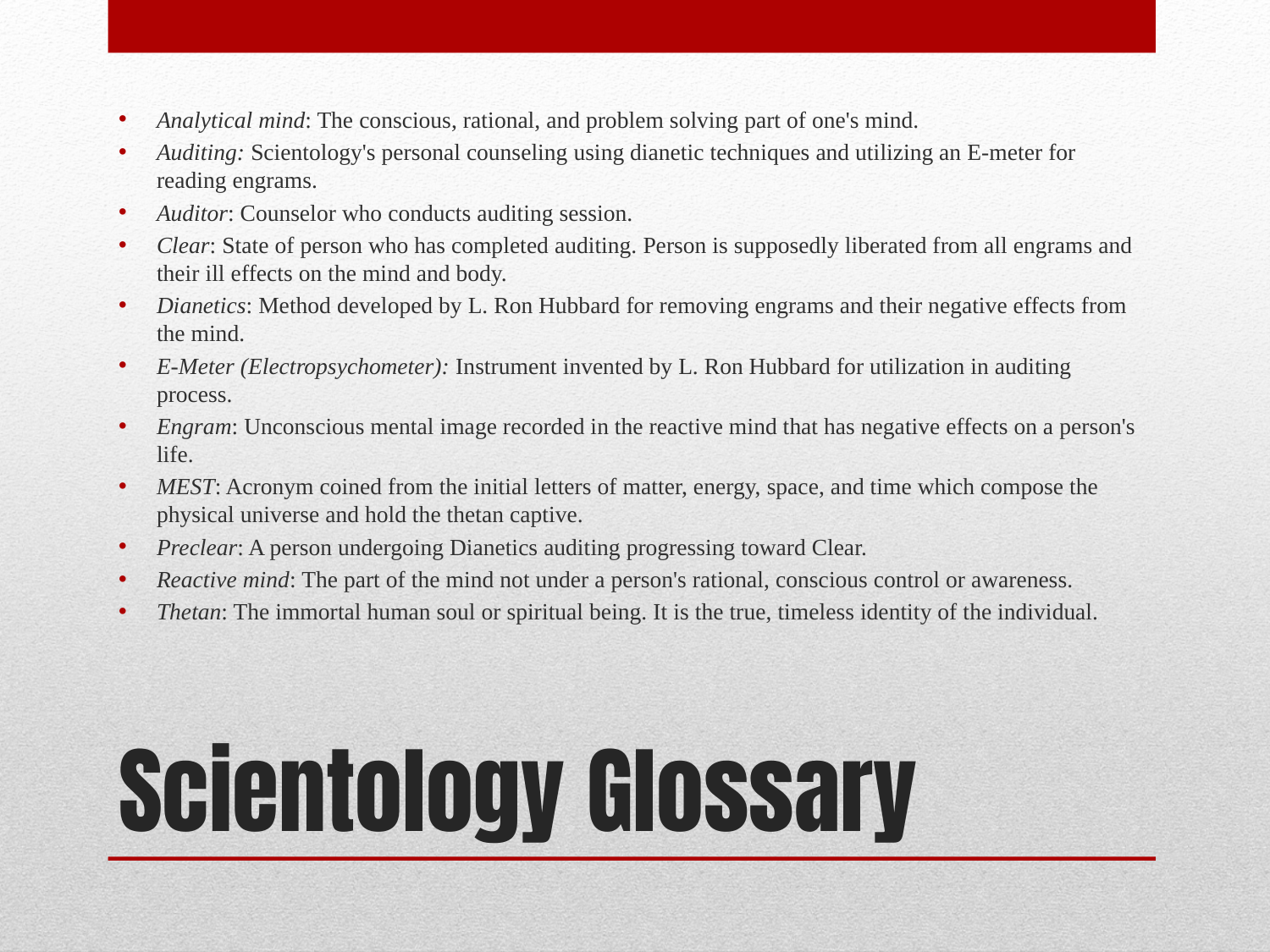

Analytical mind: The conscious, rational, and problem solving part of one's mind.
Auditing: Scientology's personal counseling using dianetic techniques and utilizing an E-meter for reading engrams.
Auditor: Counselor who conducts auditing session.
Clear: State of person who has completed auditing. Person is supposedly liberated from all engrams and their ill effects on the mind and body.
Dianetics: Method developed by L. Ron Hubbard for removing engrams and their negative effects from the mind.
E-Meter (Electropsychometer): Instrument invented by L. Ron Hubbard for utilization in auditing process.
Engram: Unconscious mental image recorded in the reactive mind that has negative effects on a person's life.
MEST: Acronym coined from the initial letters of matter, energy, space, and time which compose the physical universe and hold the thetan captive.
Preclear: A person undergoing Dianetics auditing progressing toward Clear.
Reactive mind: The part of the mind not under a person's rational, conscious control or awareness.
Thetan: The immortal human soul or spiritual being. It is the true, timeless identity of the individual.
# Scientology Glossary